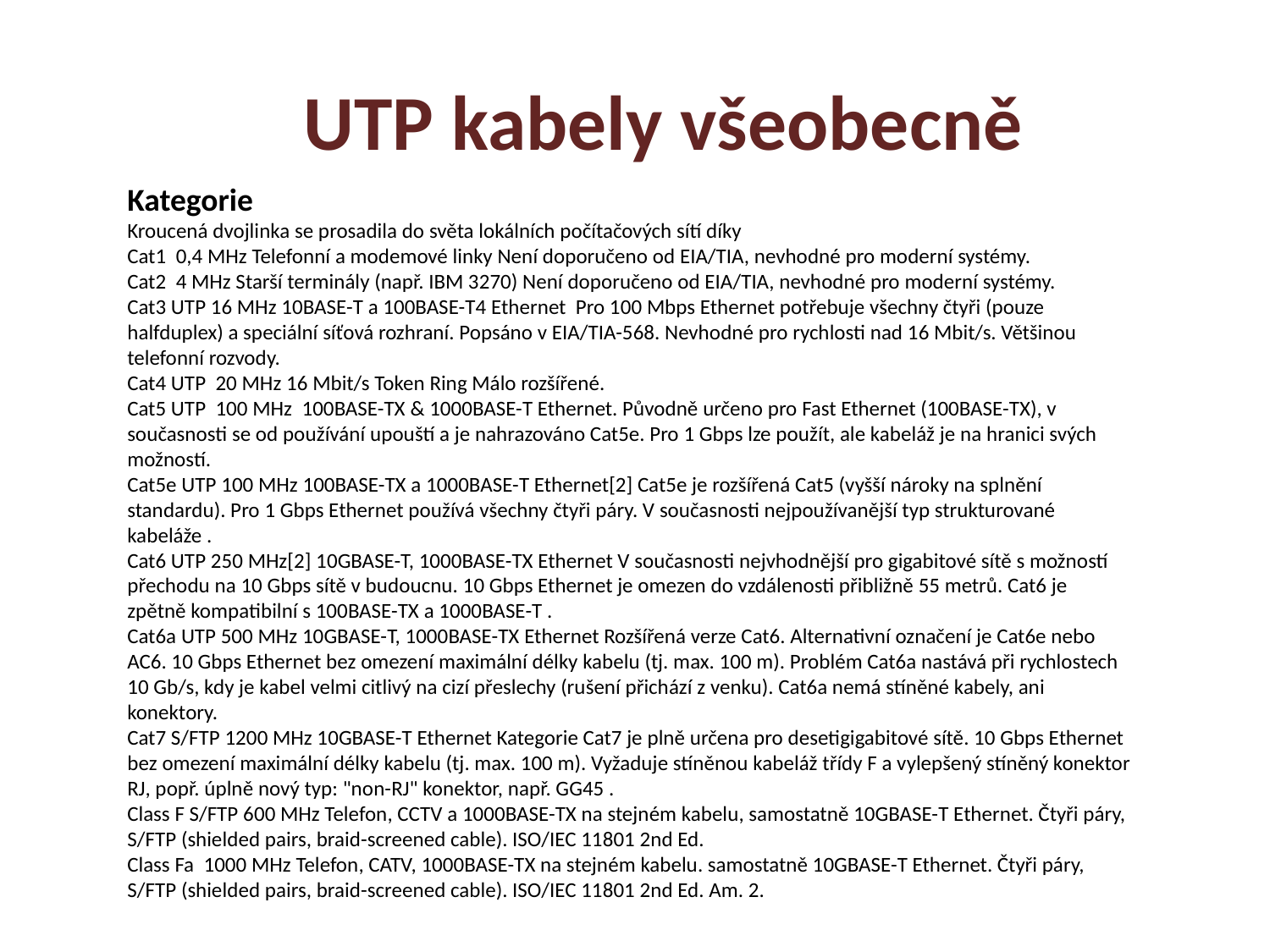

UTP kabely všeobecně
Kategorie
Kroucená dvojlinka se prosadila do světa lokálních počítačových sítí díky
Cat1  0,4 MHz Telefonní a modemové linky Není doporučeno od EIA/TIA, nevhodné pro moderní systémy.
Cat2  4 MHz Starší terminály (např. IBM 3270) Není doporučeno od EIA/TIA, nevhodné pro moderní systémy.
Cat3 UTP 16 MHz 10BASE-T a 100BASE-T4 Ethernet  Pro 100 Mbps Ethernet potřebuje všechny čtyři (pouze halfduplex) a speciální síťová rozhraní. Popsáno v EIA/TIA-568. Nevhodné pro rychlosti nad 16 Mbit/s. Většinou telefonní rozvody.
Cat4 UTP  20 MHz 16 Mbit/s Token Ring Málo rozšířené.
Cat5 UTP  100 MHz  100BASE-TX & 1000BASE-T Ethernet. Původně určeno pro Fast Ethernet (100BASE-TX), v současnosti se od používání upouští a je nahrazováno Cat5e. Pro 1 Gbps lze použít, ale kabeláž je na hranici svých možností.
Cat5e UTP 100 MHz 100BASE-TX a 1000BASE-T Ethernet[2] Cat5e je rozšířená Cat5 (vyšší nároky na splnění standardu). Pro 1 Gbps Ethernet používá všechny čtyři páry. V současnosti nejpoužívanější typ strukturované kabeláže .
Cat6 UTP 250 MHz[2] 10GBASE-T, 1000BASE-TX Ethernet V současnosti nejvhodnější pro gigabitové sítě s možností přechodu na 10 Gbps sítě v budoucnu. 10 Gbps Ethernet je omezen do vzdálenosti přibližně 55 metrů. Cat6 je zpětně kompatibilní s 100BASE-TX a 1000BASE-T .
Cat6a UTP 500 MHz 10GBASE-T, 1000BASE-TX Ethernet Rozšířená verze Cat6. Alternativní označení je Cat6e nebo AC6. 10 Gbps Ethernet bez omezení maximální délky kabelu (tj. max. 100 m). Problém Cat6a nastává při rychlostech 10 Gb/s, kdy je kabel velmi citlivý na cizí přeslechy (rušení přichází z venku). Cat6a nemá stíněné kabely, ani konektory.
Cat7 S/FTP 1200 MHz 10GBASE-T Ethernet Kategorie Cat7 je plně určena pro desetigigabitové sítě. 10 Gbps Ethernet bez omezení maximální délky kabelu (tj. max. 100 m). Vyžaduje stíněnou kabeláž třídy F a vylepšený stíněný konektor RJ, popř. úplně nový typ: "non-RJ" konektor, např. GG45 .
Class F S/FTP 600 MHz Telefon, CCTV a 1000BASE-TX na stejném kabelu, samostatně 10GBASE-T Ethernet. Čtyři páry, S/FTP (shielded pairs, braid-screened cable). ISO/IEC 11801 2nd Ed.
Class Fa  1000 MHz Telefon, CATV, 1000BASE-TX na stejném kabelu. samostatně 10GBASE-T Ethernet. Čtyři páry, S/FTP (shielded pairs, braid-screened cable). ISO/IEC 11801 2nd Ed. Am. 2.